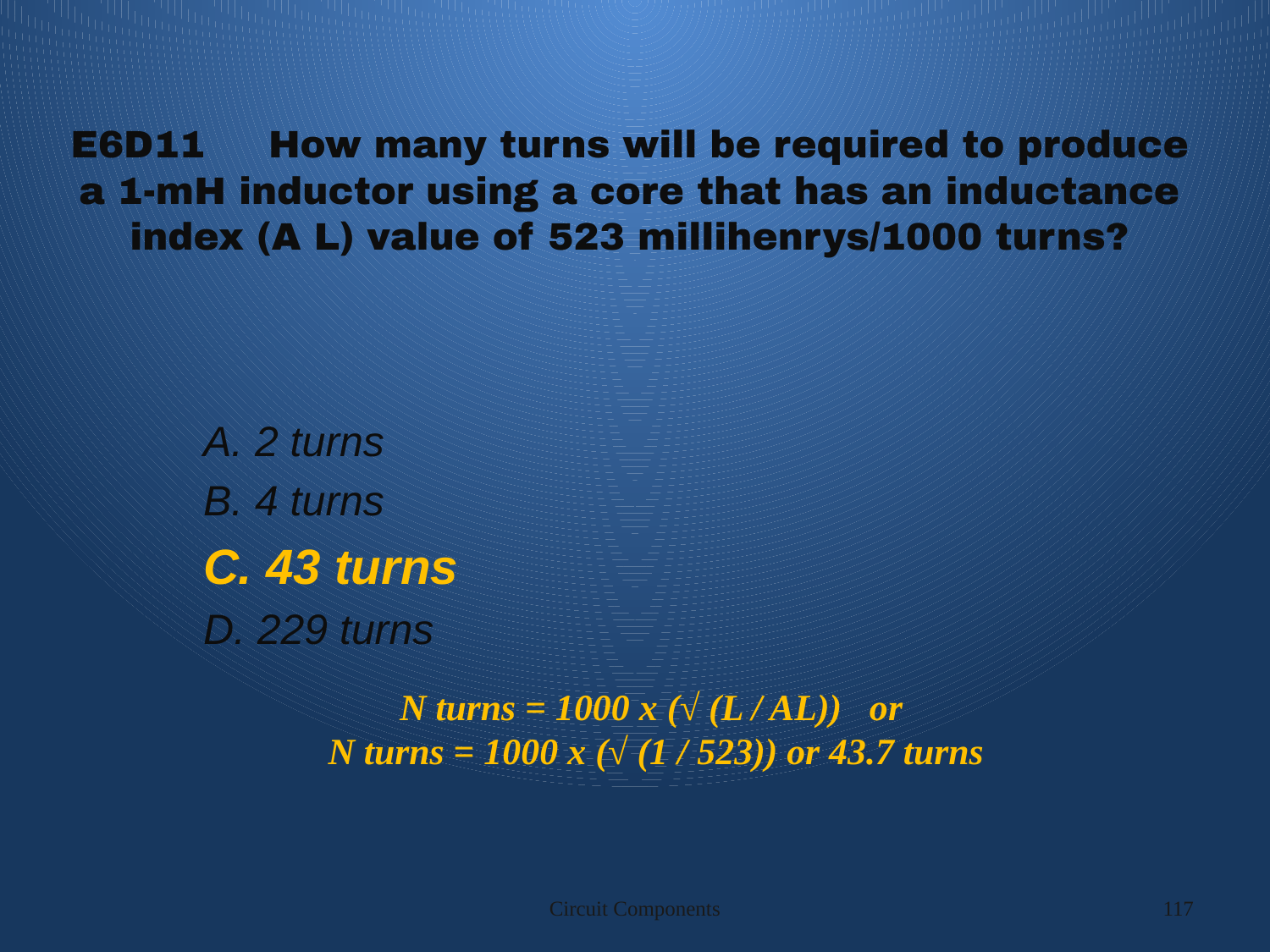

# E6D11     How many turns will be required to produce a 1-mH inductor using a core that has an inductance index (A L) value of 523 millihenrys/1000 turns?

A. 2 turns
B. 4 turns
C. 43 turns
D. 229 turns
N turns = 1000 x (√ (L / AL))   or
N turns = 1000 x (√ (1 / 523)) or 43.7 turns
Circuit Components
117